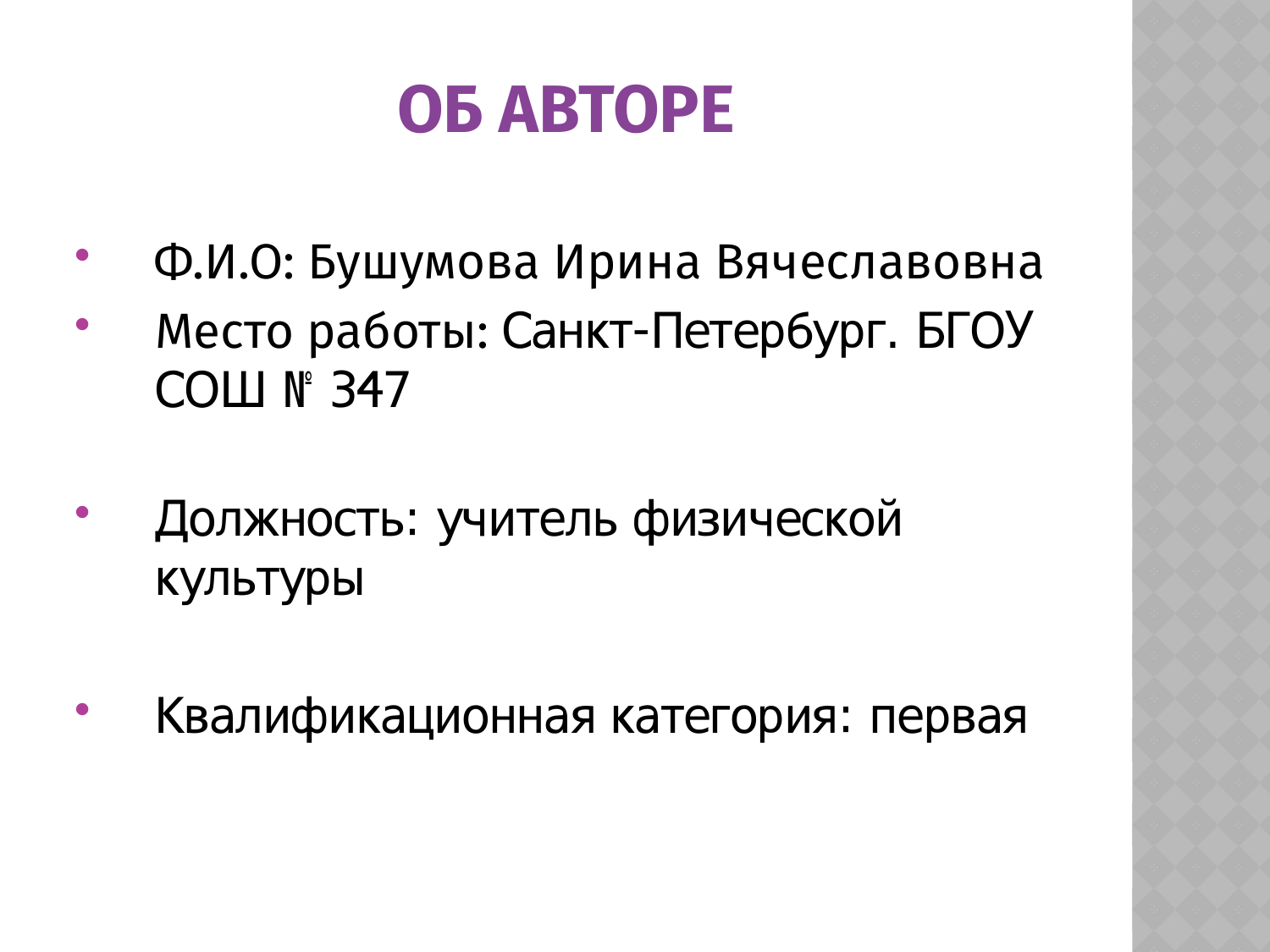

# ОБ АВТОРЕ
   Ф.И.О: Бушумова Ирина Вячеславовна
Место работы: Санкт-Петербург. БГОУ СОШ № 347
Должность: учитель физической культуры

Квалификационная категория: первая